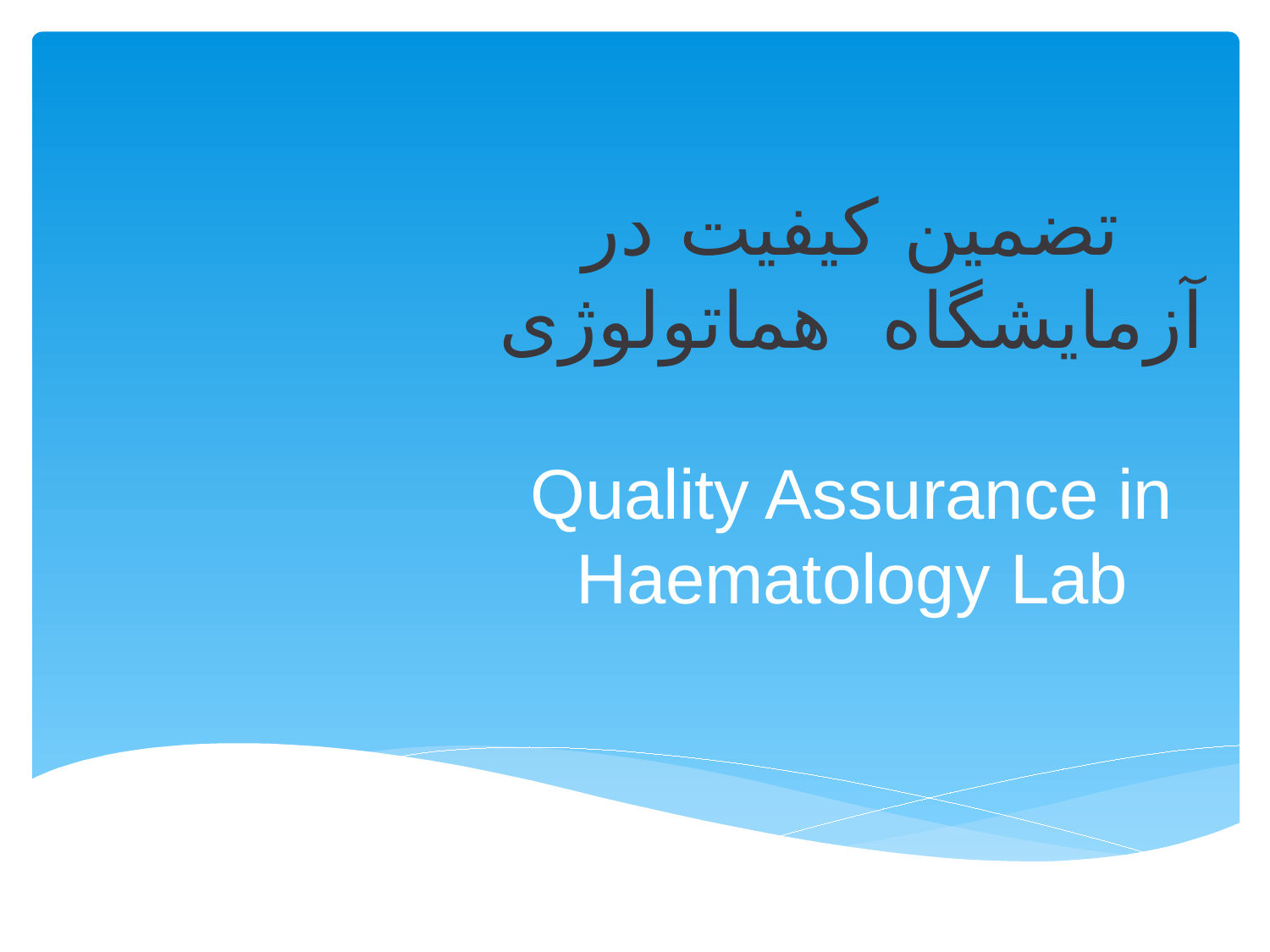

# تضمین کیفیت در آزمايشگاه  هماتولوژی Quality Assurance in Haematology Lab